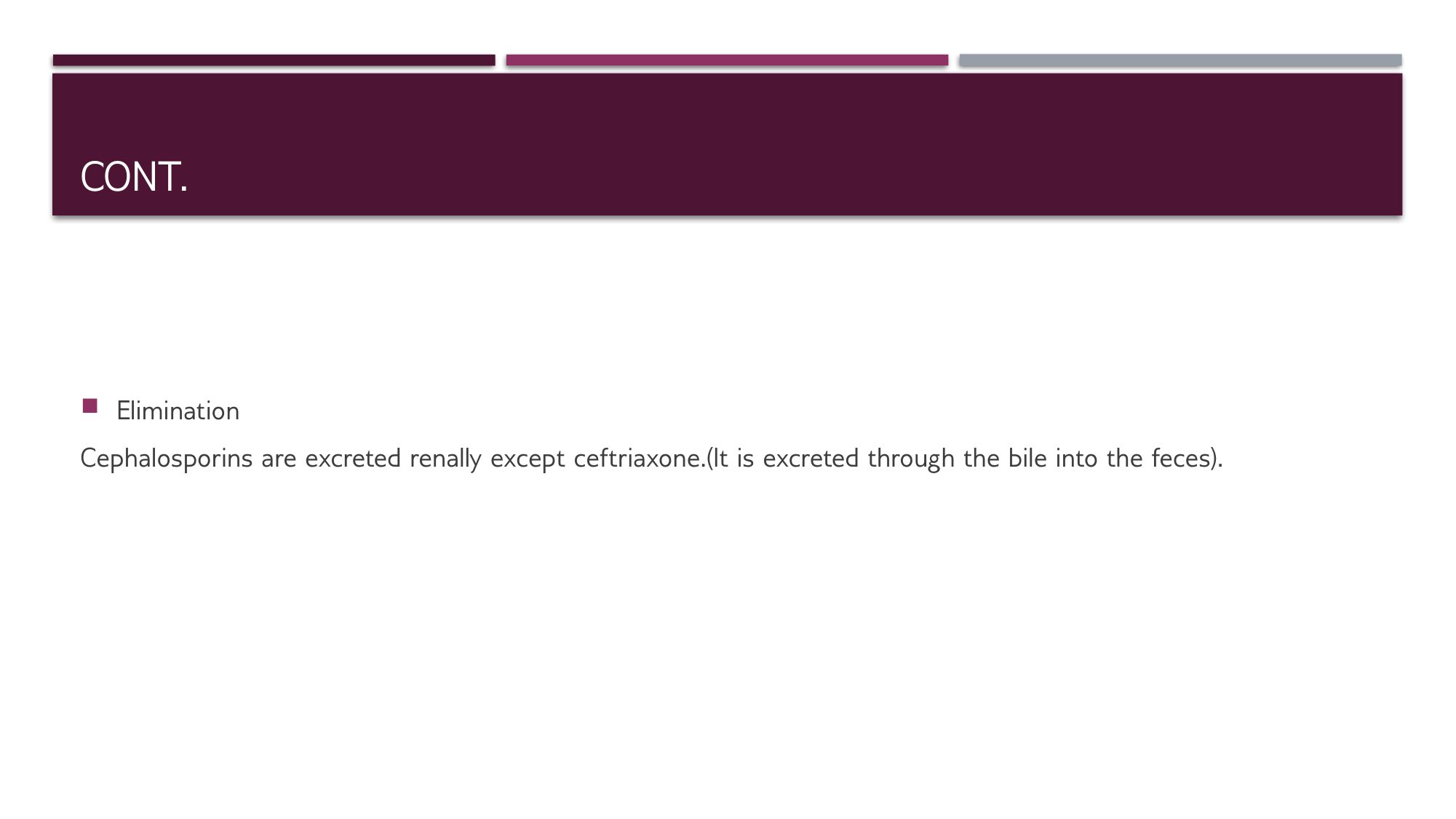

# Cont.
Elimination
Cephalosporins are excreted renally except ceftriaxone.(It is excreted through the bile into the feces).